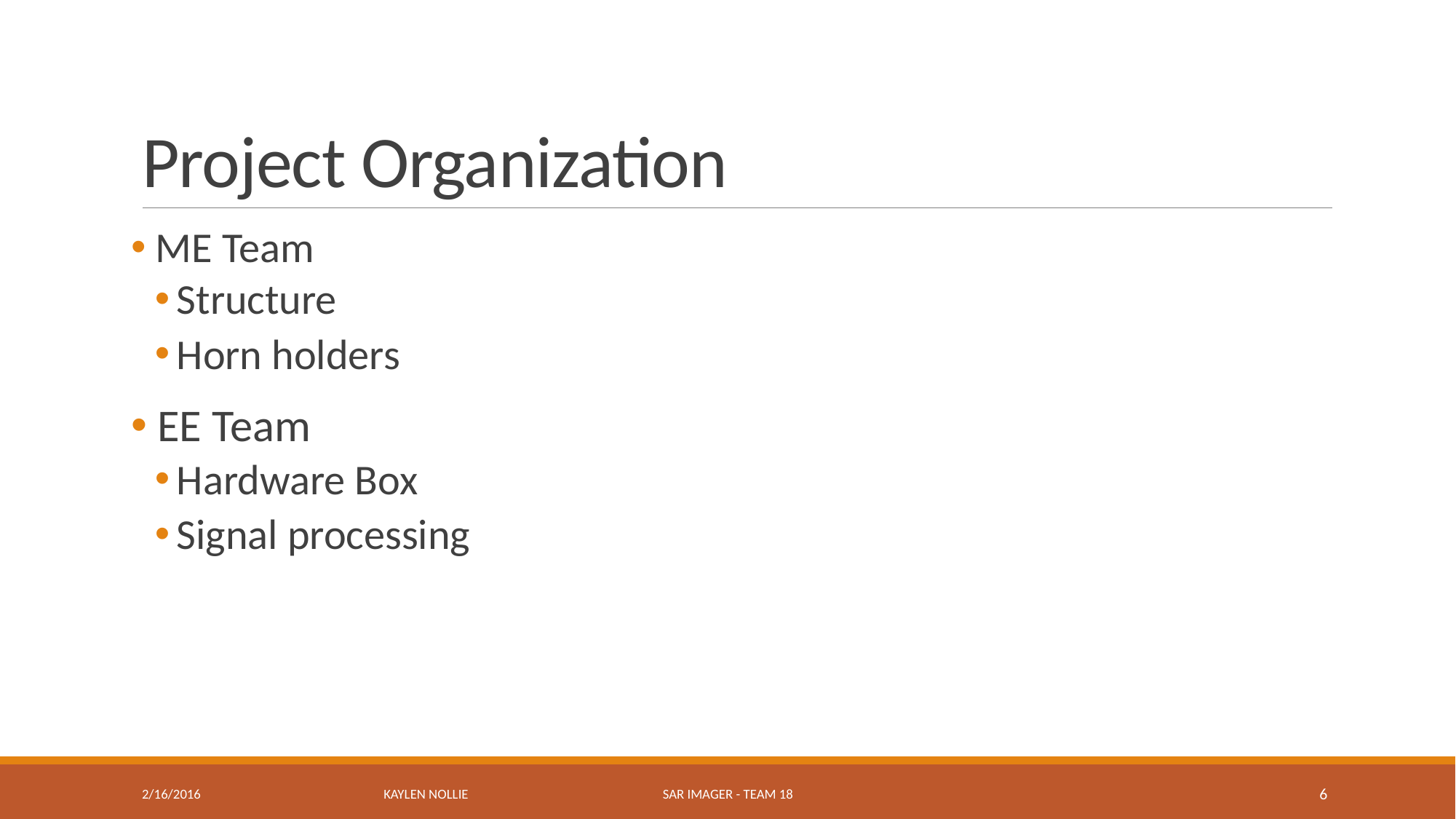

# Project Organization
 ME Team
Structure
Horn holders
 EE Team
Hardware Box
Signal processing
Kaylen nollie
2/16/2016
SAR Imager - Team 18
6